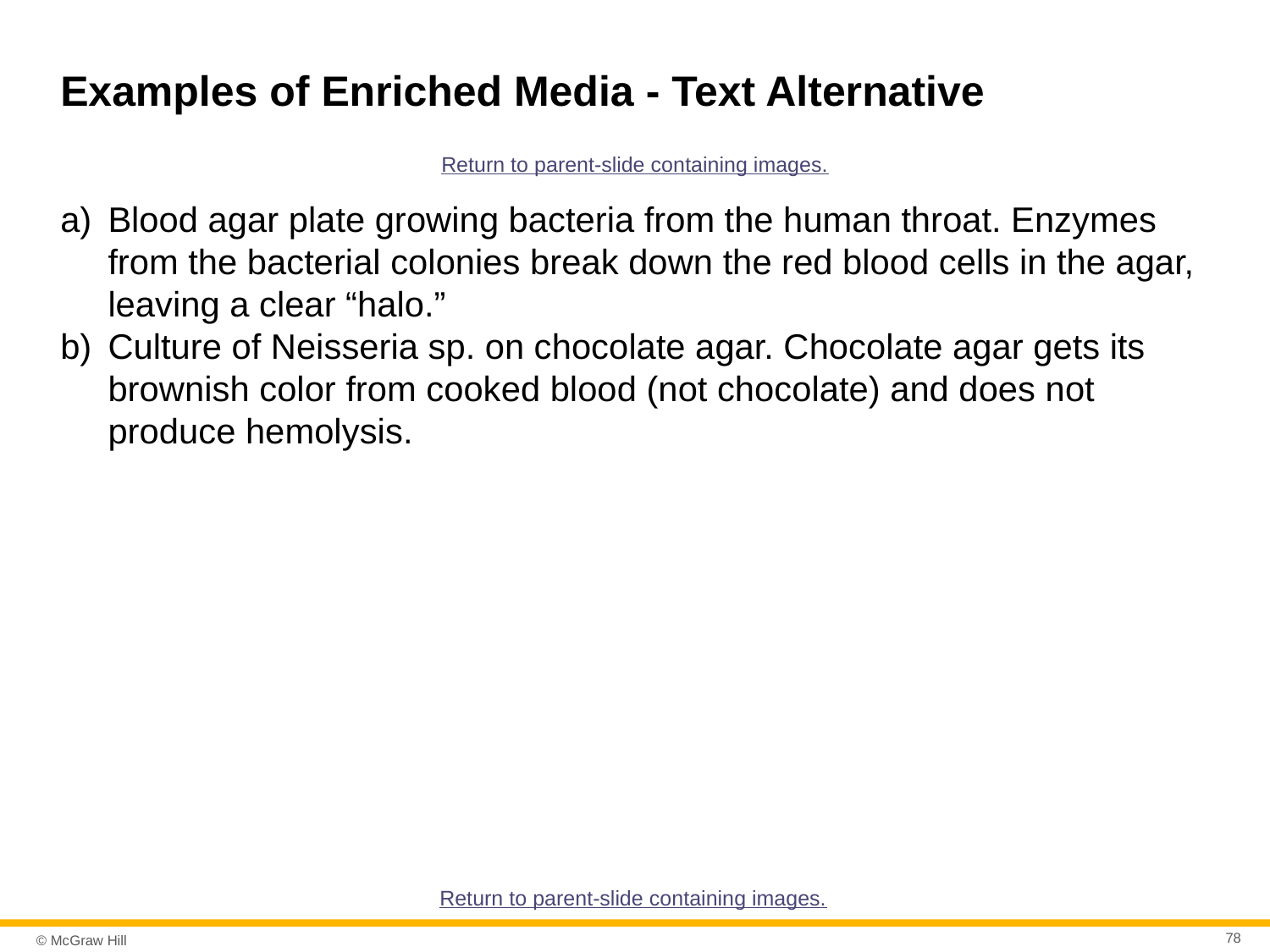

# Examples of Enriched Media - Text Alternative
Return to parent-slide containing images.
Blood agar plate growing bacteria from the human throat. Enzymes from the bacterial colonies break down the red blood cells in the agar, leaving a clear “halo.”
Culture of Neisseria sp. on chocolate agar. Chocolate agar gets its brownish color from cooked blood (not chocolate) and does not produce hemolysis.
Return to parent-slide containing images.